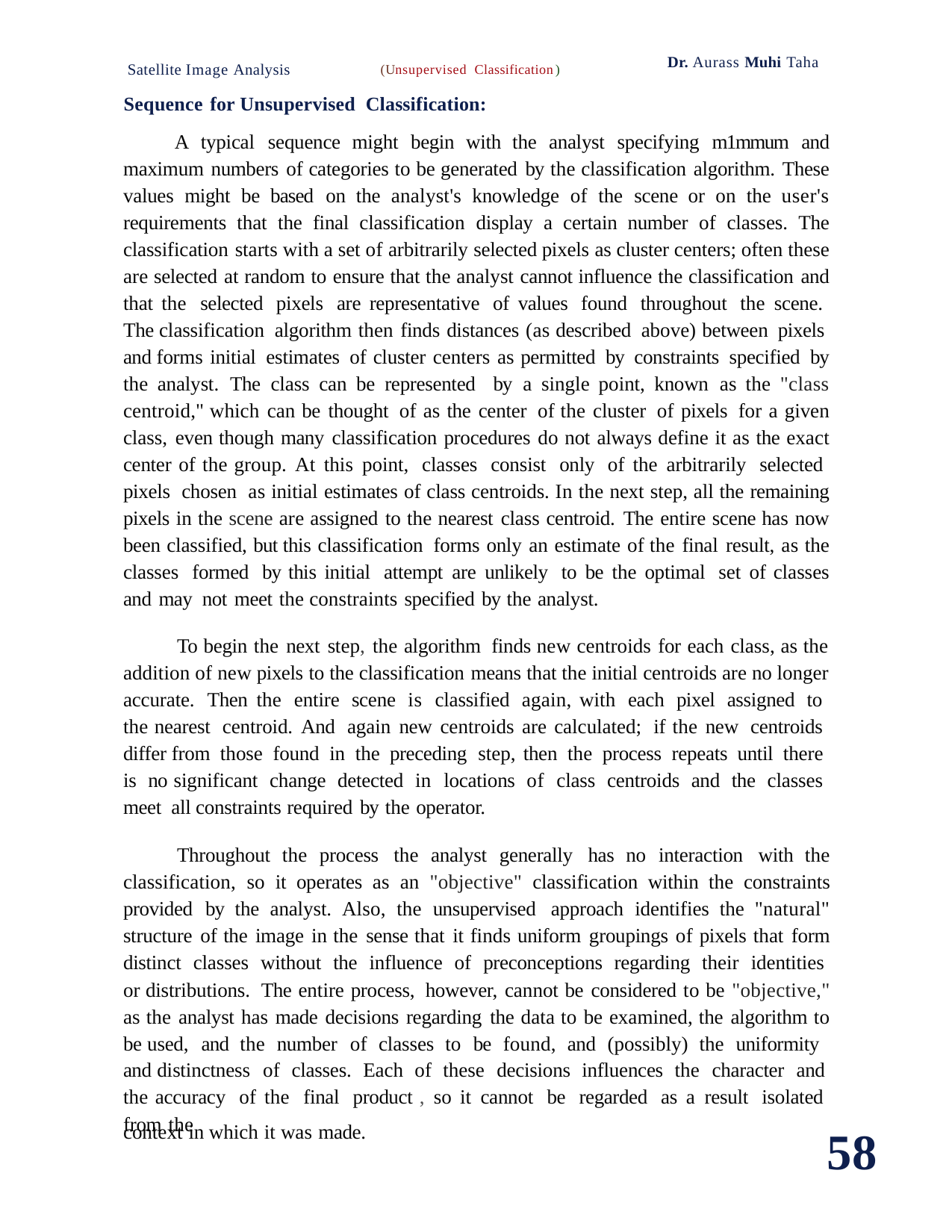

Satellite Image Analysis	(Unsupervised  Classification)

Sequence for Unsupervised  Classification:
Dr. Aurass Muhi Taha
A  typical  sequence  might  begin  with  the  analyst  specifying  m1mmum  and maximum numbers of categories to be generated by the classification algorithm. These values  might  be  based  on  the  analyst's  knowledge  of  the  scene  or  on  the  user's requirements  that  the  final  classification  display  a  certain  number  of  classes.  The classification starts with a set of arbitrarily selected pixels as cluster centers; often these are selected at random to ensure that the analyst cannot influence the classification and that the  selected  pixels  are representative  of values  found  throughout  the scene.  The classification  algorithm then finds distances (as described  above) between  pixels  and forms initial  estimates  of cluster centers as permitted  by  constraints  specified  by the analyst. The class can be represented  by a single point, known as the "class centroid," which can be thought  of as the center  of the cluster  of pixels  for a given class, even though many classification procedures do not always define it as the exact center of the group. At this point,  classes  consist  only  of the arbitrarily  selected  pixels  chosen  as initial estimates of class centroids. In the next step, all the remaining pixels in the scene are assigned to the nearest class centroid. The entire scene has now been classified, but this classification  forms only an estimate of the final result, as the classes  formed  by this initial  attempt are unlikely  to be the optimal  set of classes and may  not meet the constraints specified by the analyst.

To begin the next step, the algorithm  finds new centroids for each class, as the addition of new pixels to the classification means that the initial centroids are no longer accurate.  Then the  entire  scene  is  classified  again, with  each  pixel  assigned  to  the nearest  centroid. And  again new centroids are calculated;  if the new  centroids  differ from  those  found  in  the  preceding  step, then  the  process  repeats  until  there  is  no significant  change  detected  in  locations  of  class  centroids  and  the  classes  meet  all constraints required by the operator.

Throughout  the  process   the  analyst  generally   has  no  interaction   with  the classification,  so  it  operates  as  an  "objective"  classification  within  the  constraints provided  by  the  analyst.  Also,  the  unsupervised   approach  identifies  the  "natural" structure of the image in the sense that it finds uniform groupings of pixels that form distinct  classes  without  the  influence  of  preconceptions  regarding  their  identities  or distributions.  The entire process,  however, cannot be considered to be "objective," as the analyst has made decisions regarding the data to be examined, the algorithm to be used,  and  the  number  of  classes  to  be  found,  and  (possibly)  the  uniformity   and distinctness  of  classes.  Each  of  these  decisions  influences  the  character  and  the accuracy  of the  final  product , so it cannot  be  regarded  as a result  isolated  from the
context in which it was made.
58